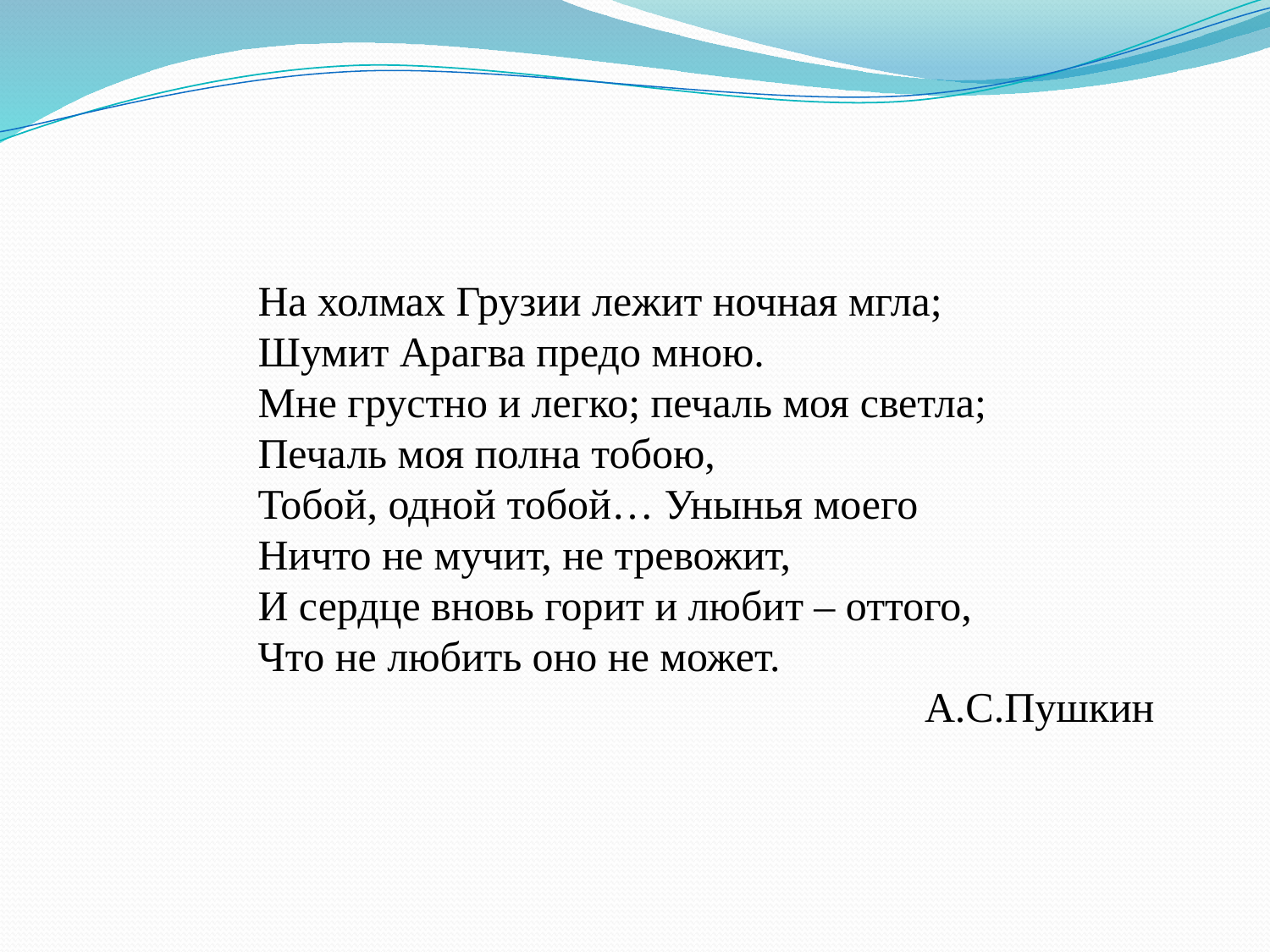

На холмах Грузии лежит ночная мгла;
           Шумит Арагва предо мною.
           Мне грустно и легко; печаль моя светла;
           Печаль моя полна тобою,
           Тобой, одной тобой… Унынья моего
           Ничто не мучит, не тревожит,
           И сердце вновь горит и любит – оттого,
           Что не любить оно не может.
                                                                          А.С.Пушкин